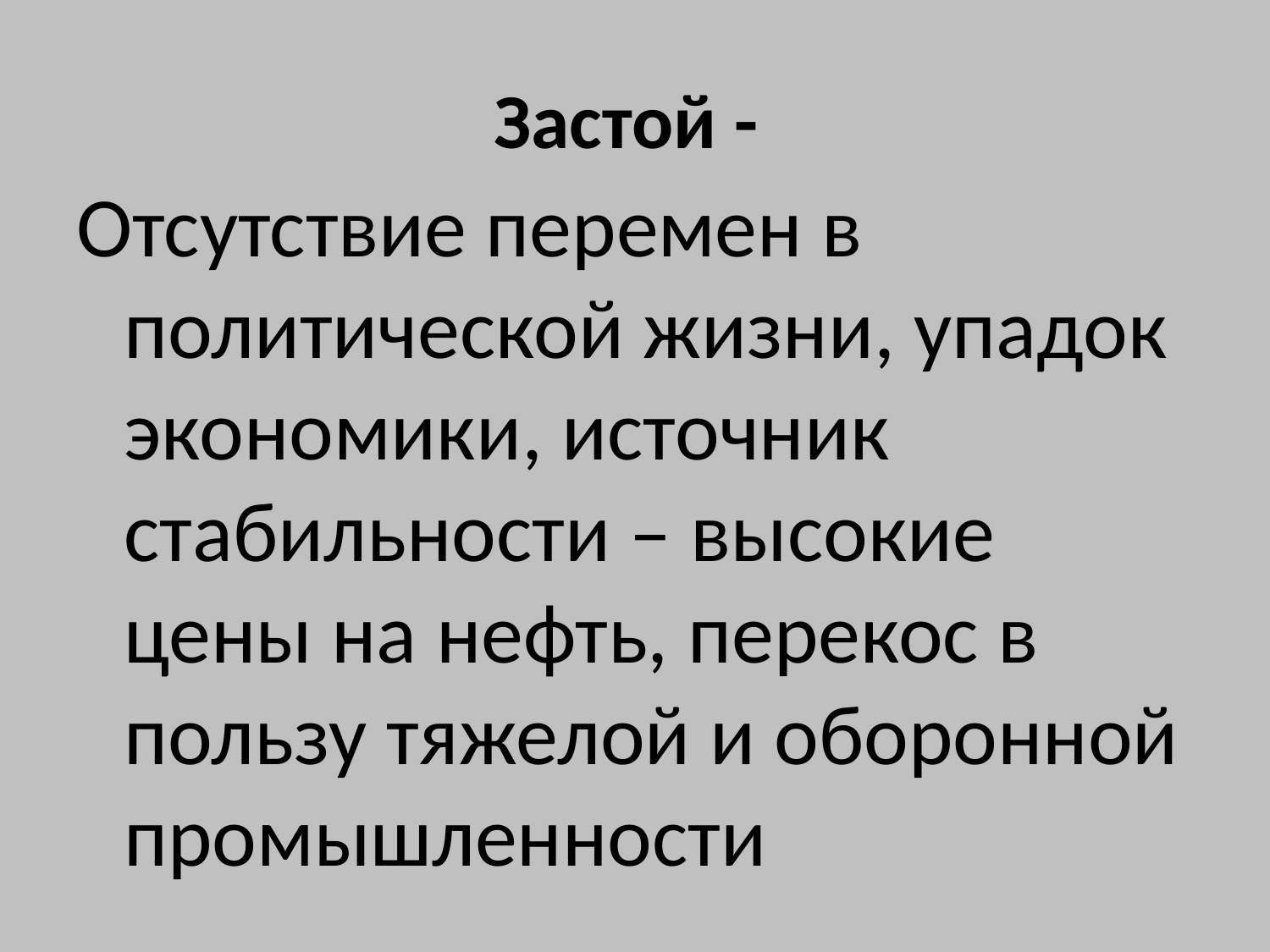

# Застой -
Отсутствие перемен в политической жизни, упадок экономики, источник стабильности – высокие цены на нефть, перекос в пользу тяжелой и оборонной промышленности